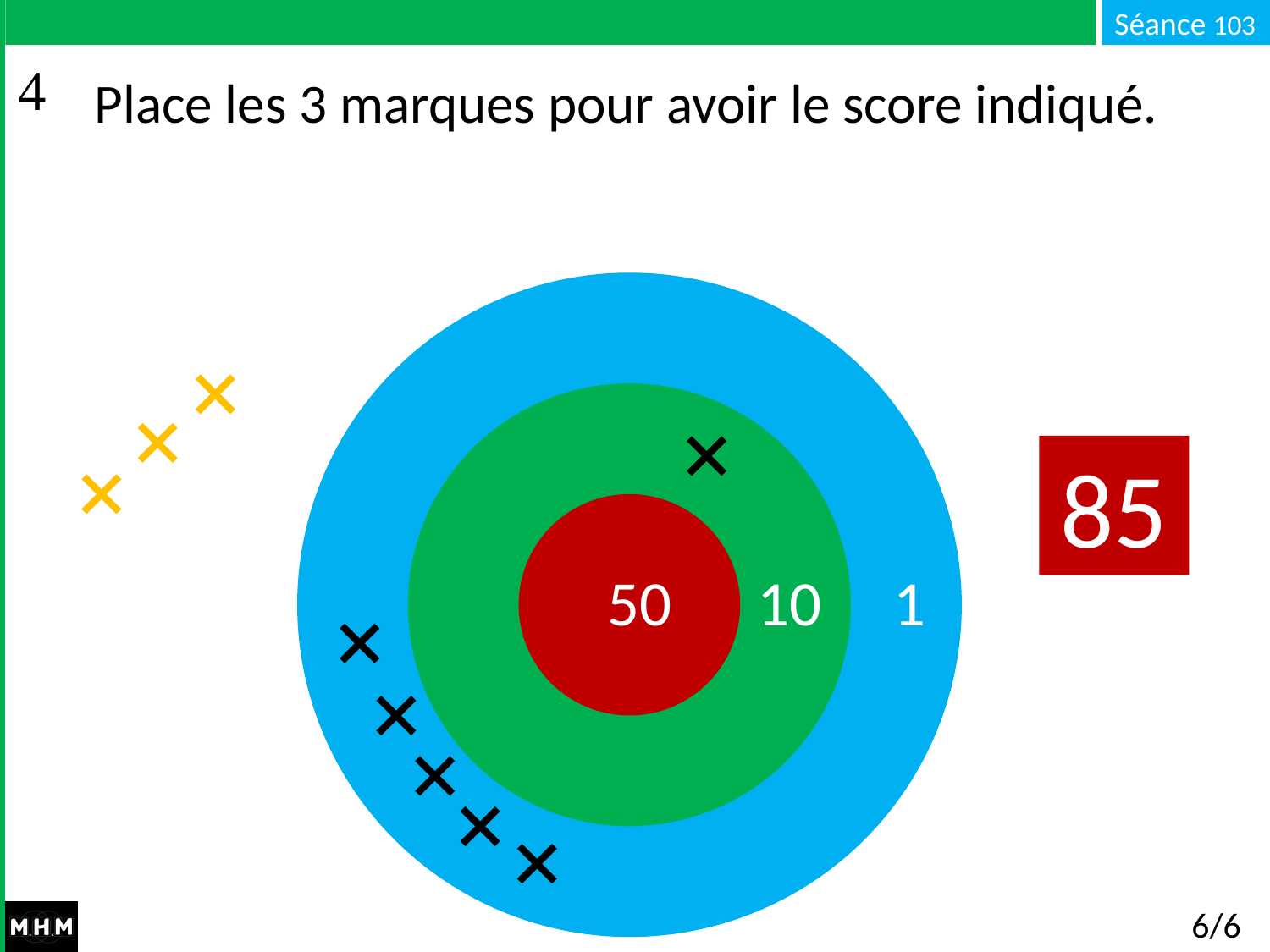

# Place les 3 marques pour avoir le score indiqué.

85

50      10     1

6/6